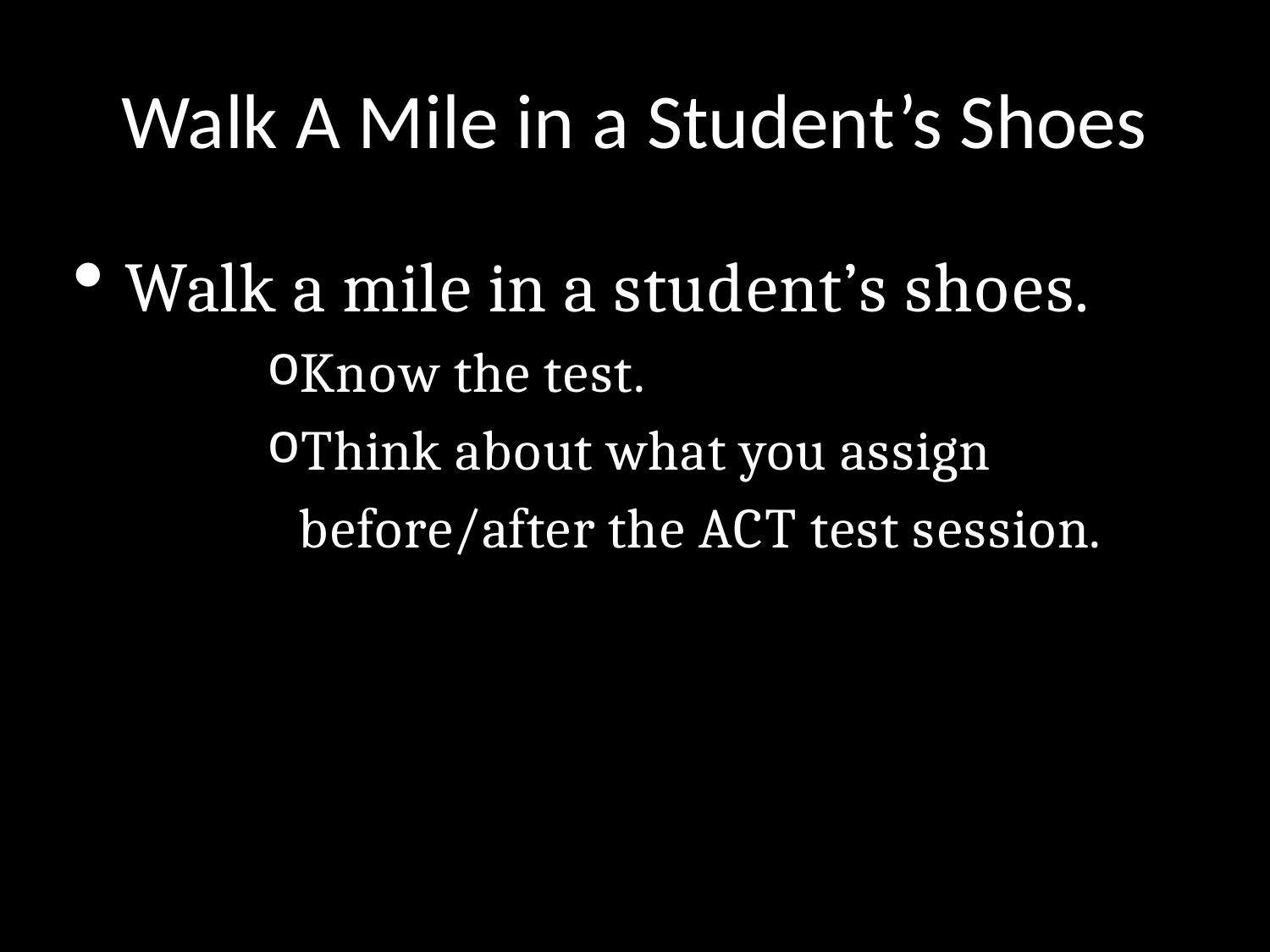

# Walk A Mile in a Student’s Shoes
Walk a mile in a student’s shoes.
Know the test.
Think about what you assign before/after the ACT test session.